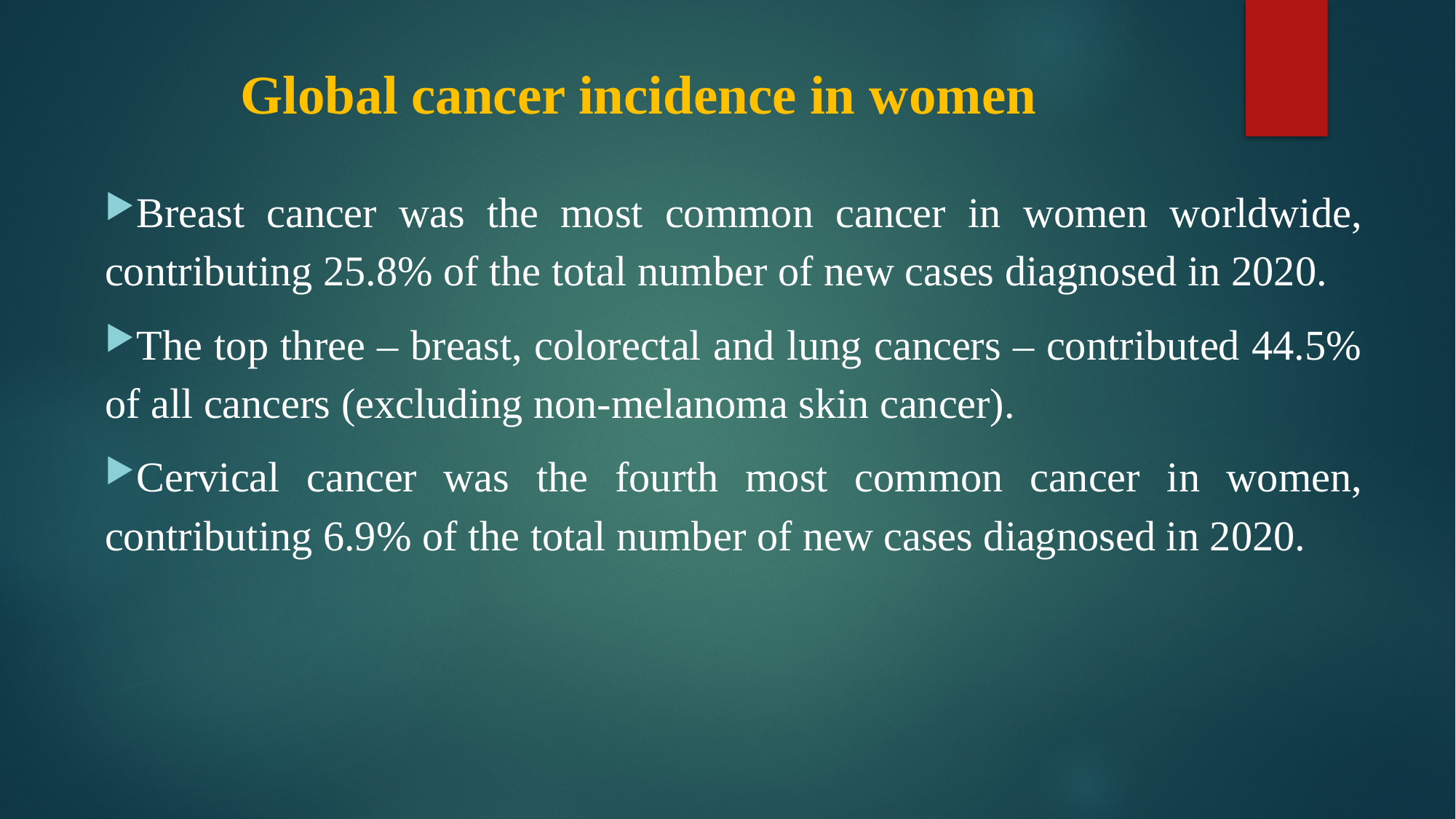

# Global cancer incidence in women
Breast cancer was the most common cancer in women worldwide, contributing 25.8% of the total number of new cases diagnosed in 2020.
The top three – breast, colorectal and lung cancers – contributed 44.5% of all cancers (excluding non-melanoma skin cancer).
Cervical cancer was the fourth most common cancer in women, contributing 6.9% of the total number of new cases diagnosed in 2020.